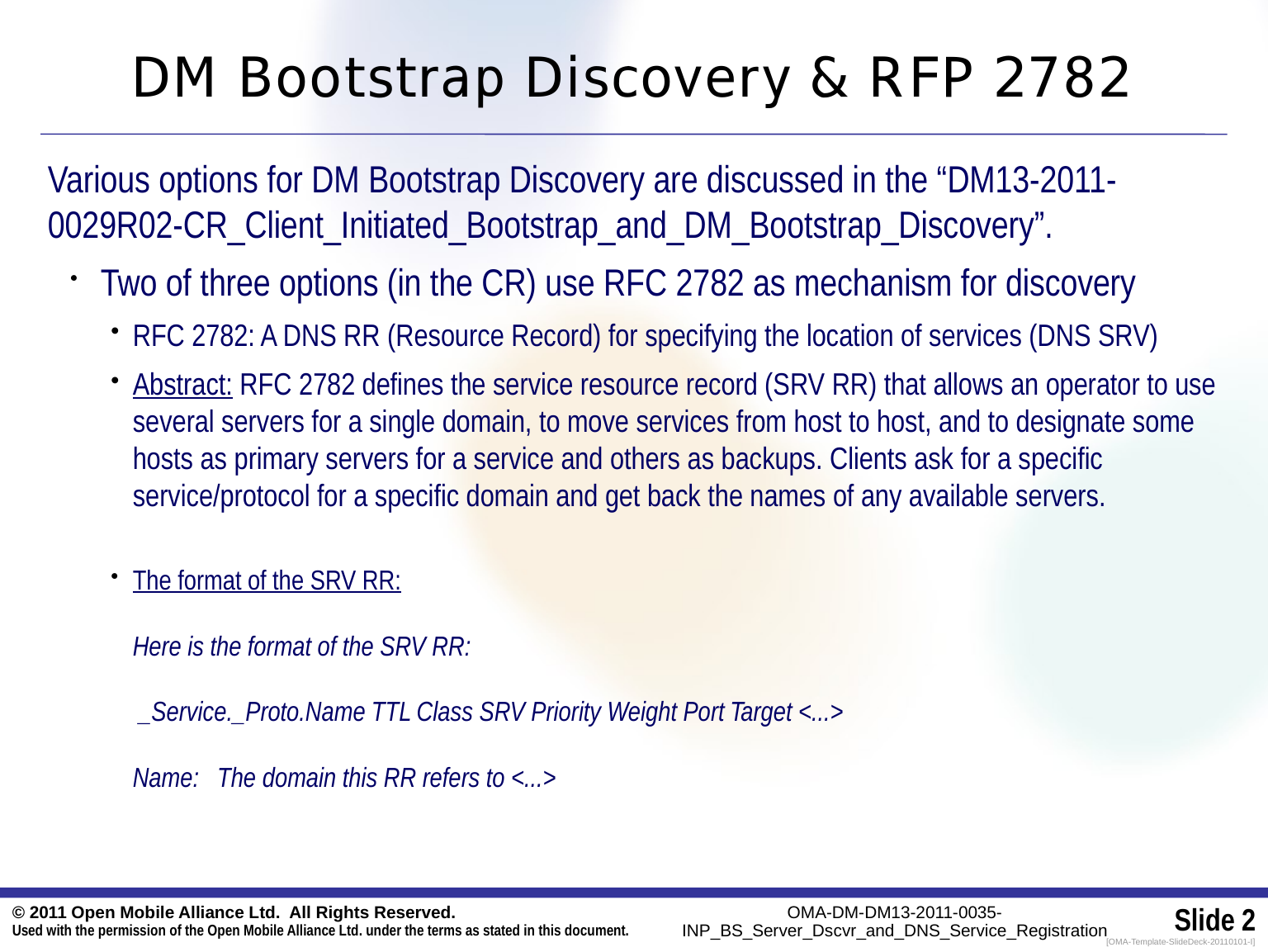

# DM Bootstrap Discovery & RFP 2782
Various options for DM Bootstrap Discovery are discussed in the “DM13-2011-0029R02-CR_Client_Initiated_Bootstrap_and_DM_Bootstrap_Discovery”.
 Two of three options (in the CR) use RFC 2782 as mechanism for discovery
RFC 2782: A DNS RR (Resource Record) for specifying the location of services (DNS SRV)
Abstract: RFC 2782 defines the service resource record (SRV RR) that allows an operator to use several servers for a single domain, to move services from host to host, and to designate some hosts as primary servers for a service and others as backups. Clients ask for a specific service/protocol for a specific domain and get back the names of any available servers.
The format of the SRV RR:
Here is the format of the SRV RR:
 _Service._Proto.Name TTL Class SRV Priority Weight Port Target <...>
Name:   The domain this RR refers to <...>